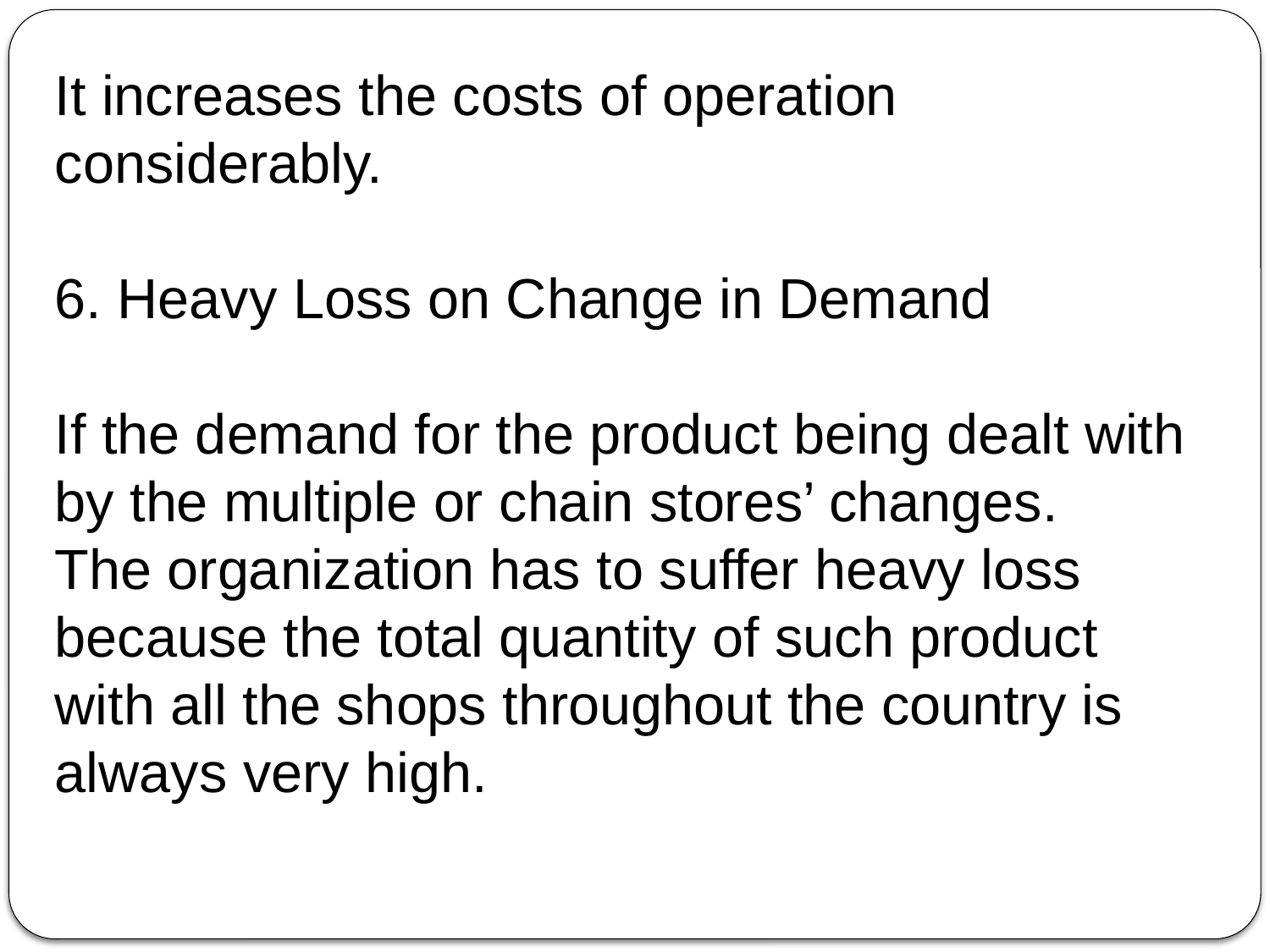

It increases the costs of operation considerably.

6. Heavy Loss on Change in Demand

If the demand for the product being dealt with by the multiple or chain stores’ changes.
The organization has to suffer heavy loss because the total quantity of such product with all the shops throughout the country is always very high.